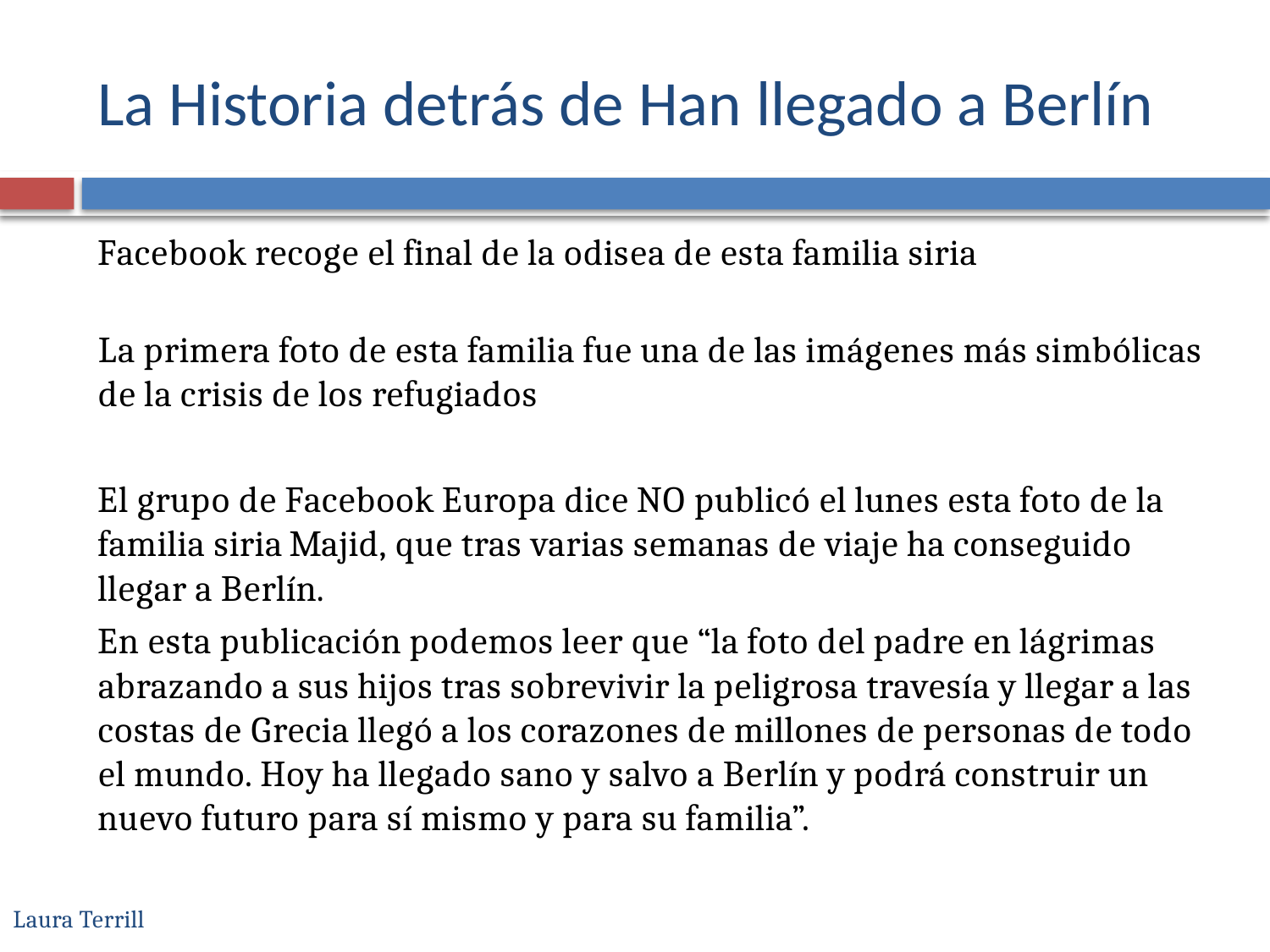

# La Historia detrás de Han llegado a Berlín
Facebook recoge el final de la odisea de esta familia siria

La primera foto de esta familia fue una de las imágenes más simbólicas de la crisis de los refugiados

El grupo de Facebook Europa dice NO publicó el lunes esta foto de la familia siria Majid, que tras varias semanas de viaje ha conseguido llegar a Berlín.
En esta publicación podemos leer que “la foto del padre en lágrimas abrazando a sus hijos tras sobrevivir la peligrosa travesía y llegar a las costas de Grecia llegó a los corazones de millones de personas de todo el mundo. Hoy ha llegado sano y salvo a Berlín y podrá construir un nuevo futuro para sí mismo y para su familia”.

Laura Terrill